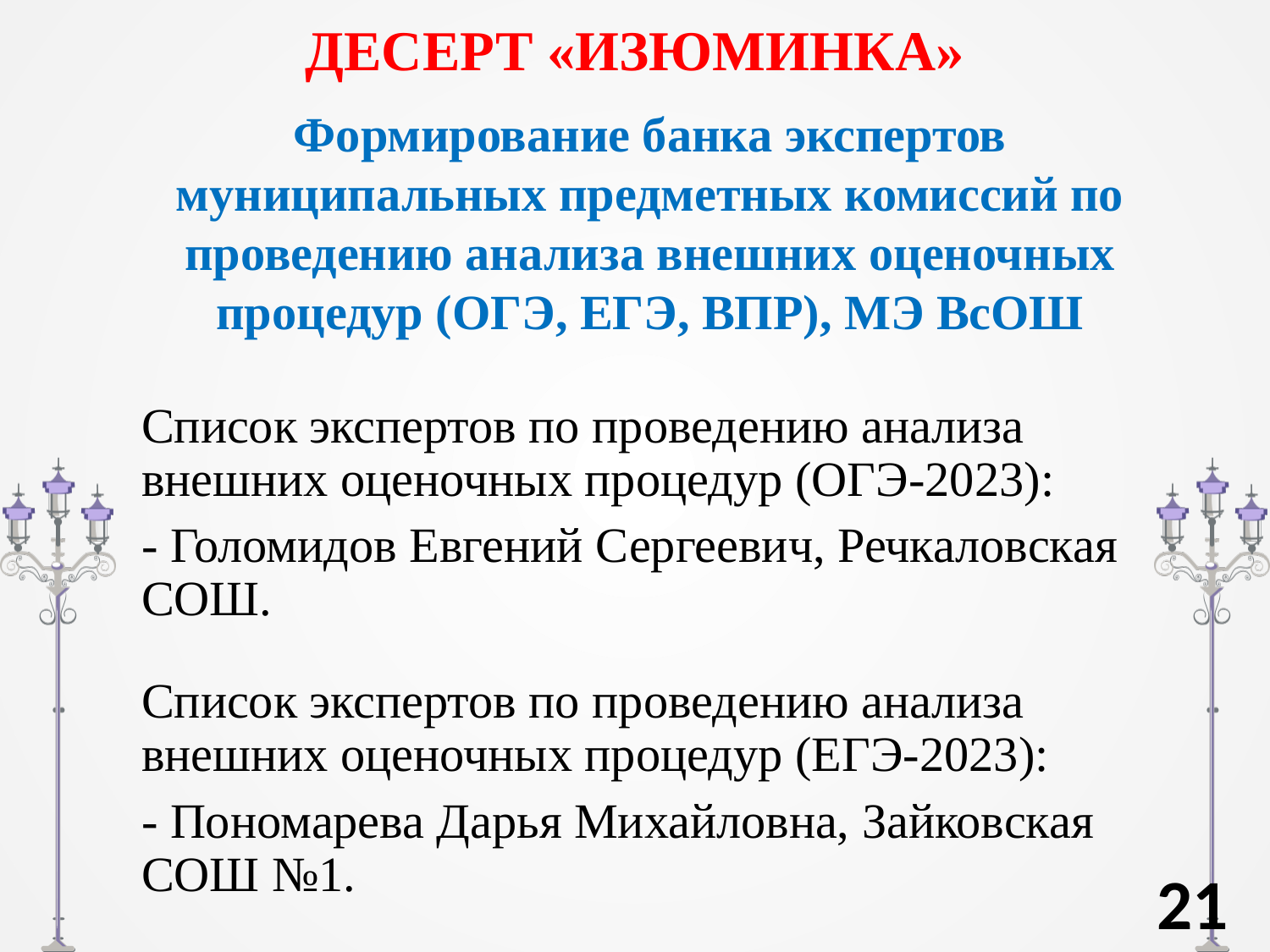

# ДЕСЕРТ «ИЗЮМИНКА»
Формирование банка экспертов муниципальных предметных комиссий по проведению анализа внешних оценочных процедур (ОГЭ, ЕГЭ, ВПР), МЭ ВсОШ

Список экспертов по проведению анализа внешних оценочных процедур (ОГЭ-2023):
- Голомидов Евгений Сергеевич, Речкаловская СОШ.

Список экспертов по проведению анализа внешних оценочных процедур (ЕГЭ-2023):
- Пономарева Дарья Михайловна, Зайковская СОШ №1.

21